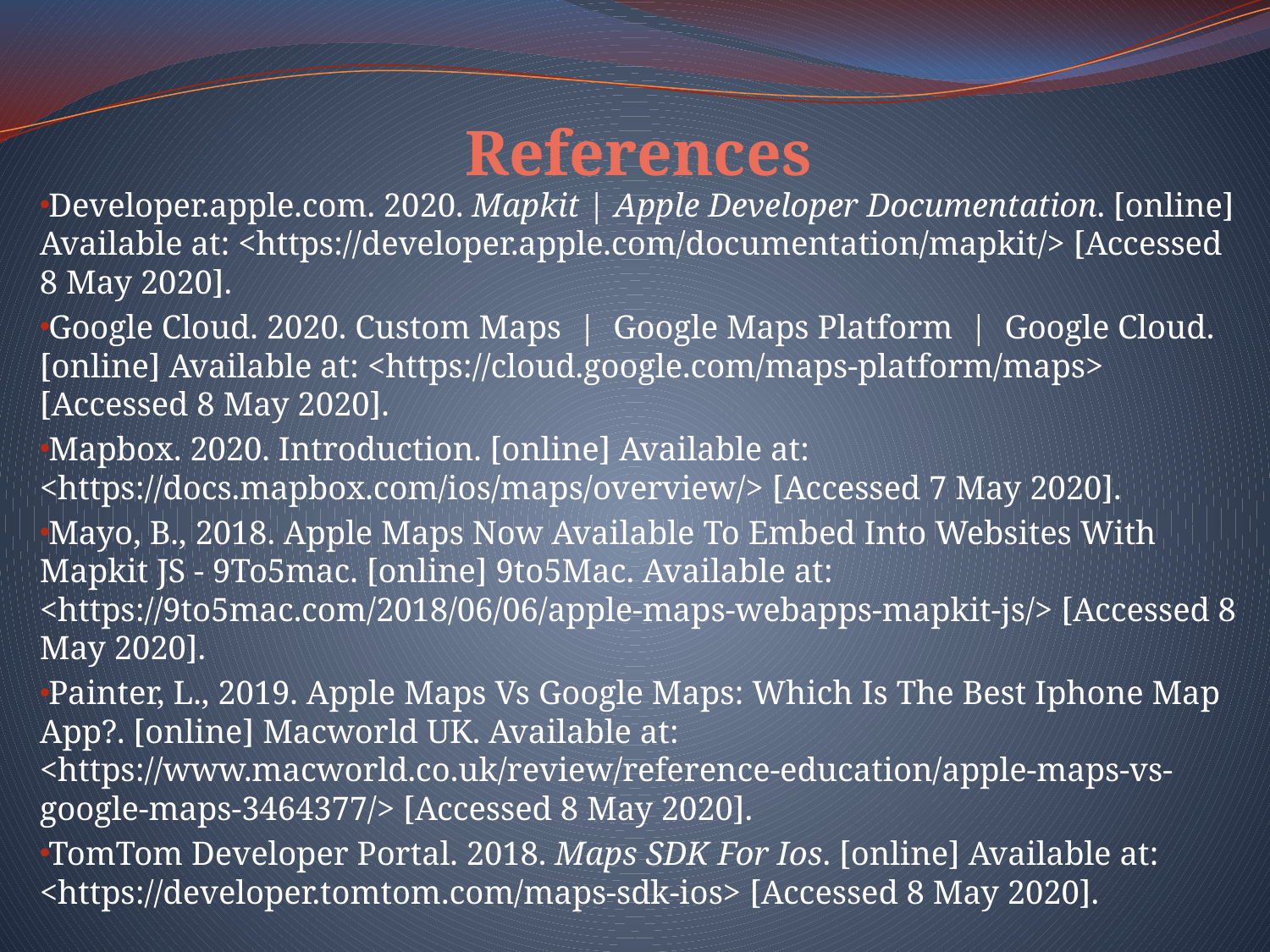

# References
Developer.apple.com. 2020. Mapkit | Apple Developer Documentation. [online] Available at: <https://developer.apple.com/documentation/mapkit/> [Accessed 8 May 2020].
Google Cloud. 2020. Custom Maps  |  Google Maps Platform  |  Google Cloud. [online] Available at: <https://cloud.google.com/maps-platform/maps> [Accessed 8 May 2020].
Mapbox. 2020. Introduction. [online] Available at: <https://docs.mapbox.com/ios/maps/overview/> [Accessed 7 May 2020].
Mayo, B., 2018. Apple Maps Now Available To Embed Into Websites With Mapkit JS - 9To5mac. [online] 9to5Mac. Available at: <https://9to5mac.com/2018/06/06/apple-maps-webapps-mapkit-js/> [Accessed 8 May 2020].
Painter, L., 2019. Apple Maps Vs Google Maps: Which Is The Best Iphone Map App?. [online] Macworld UK. Available at: <https://www.macworld.co.uk/review/reference-education/apple-maps-vs-google-maps-3464377/> [Accessed 8 May 2020].
TomTom Developer Portal. 2018. Maps SDK For Ios. [online] Available at: <https://developer.tomtom.com/maps-sdk-ios> [Accessed 8 May 2020].